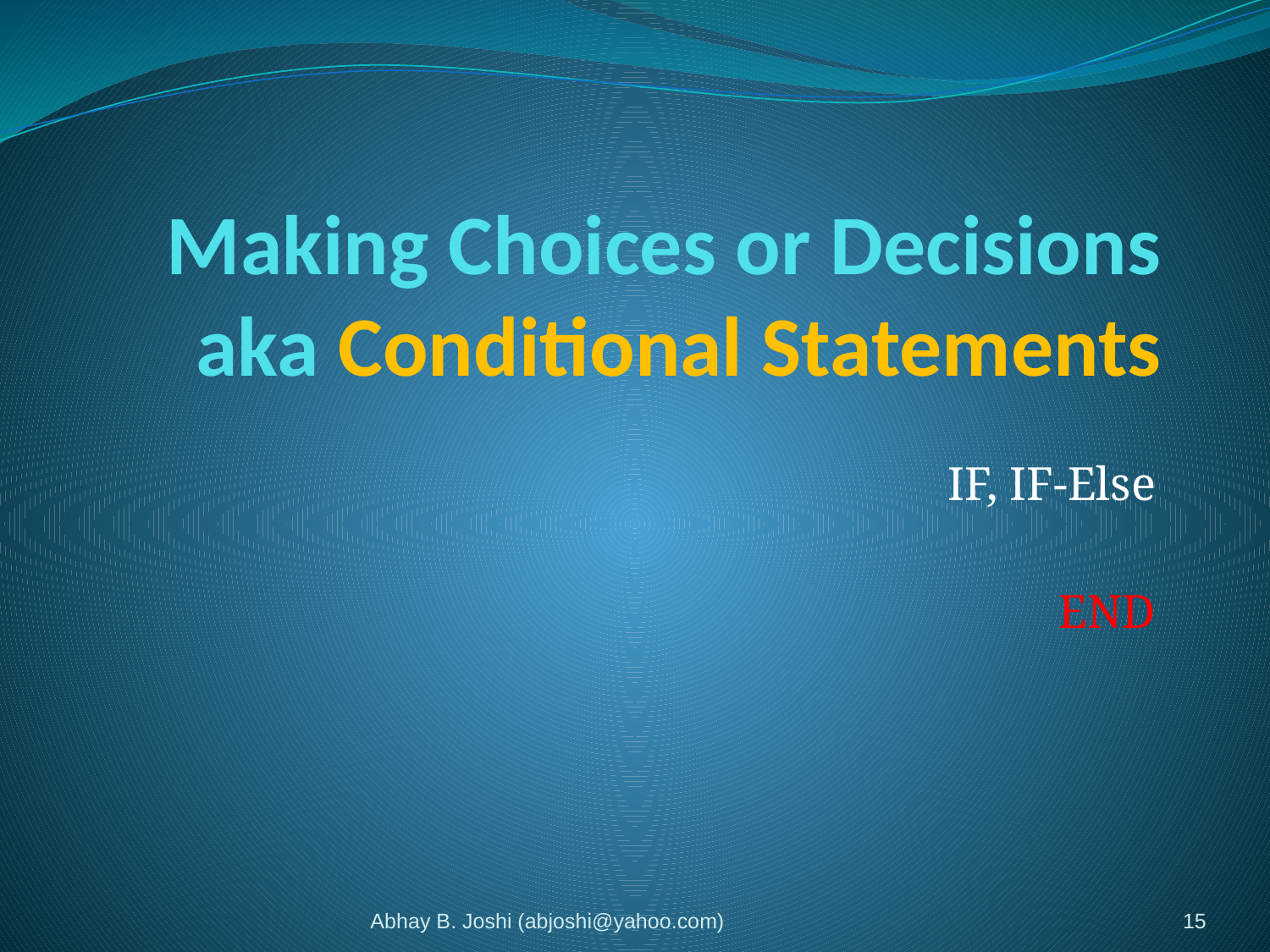

# Making Choices or Decisions aka Conditional Statements
IF, IF-Else

END
Abhay B. Joshi (abjoshi@yahoo.com)
15